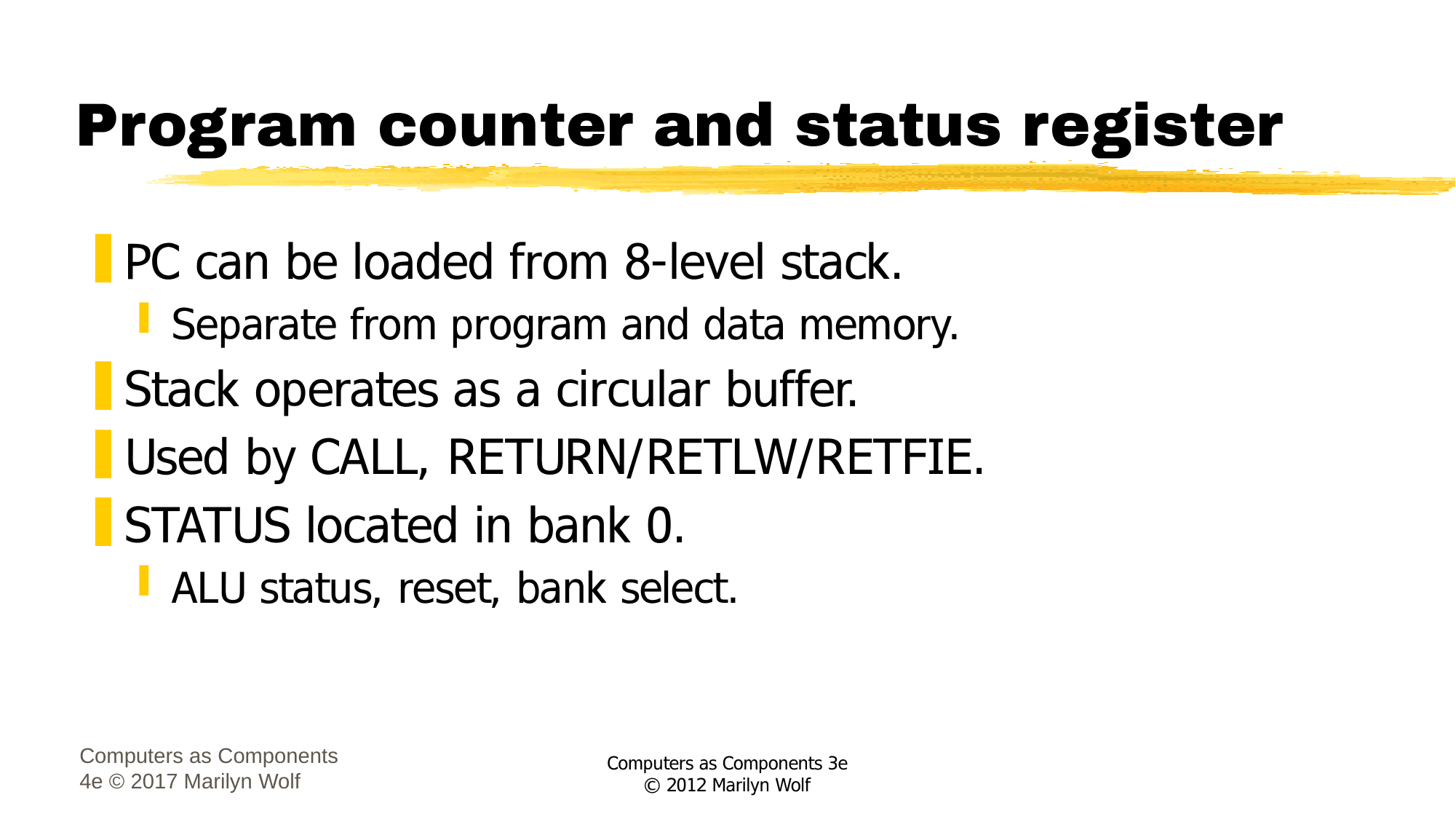

# Program counter and status register
PC can be loaded from 8-level stack.
Separate from program and data memory.
Stack operates as a circular buffer.
Used by CALL, RETURN/RETLW/RETFIE.
STATUS located in bank 0.
ALU status, reset, bank select.
Computers as Components 4e © 2017 Marilyn Wolf